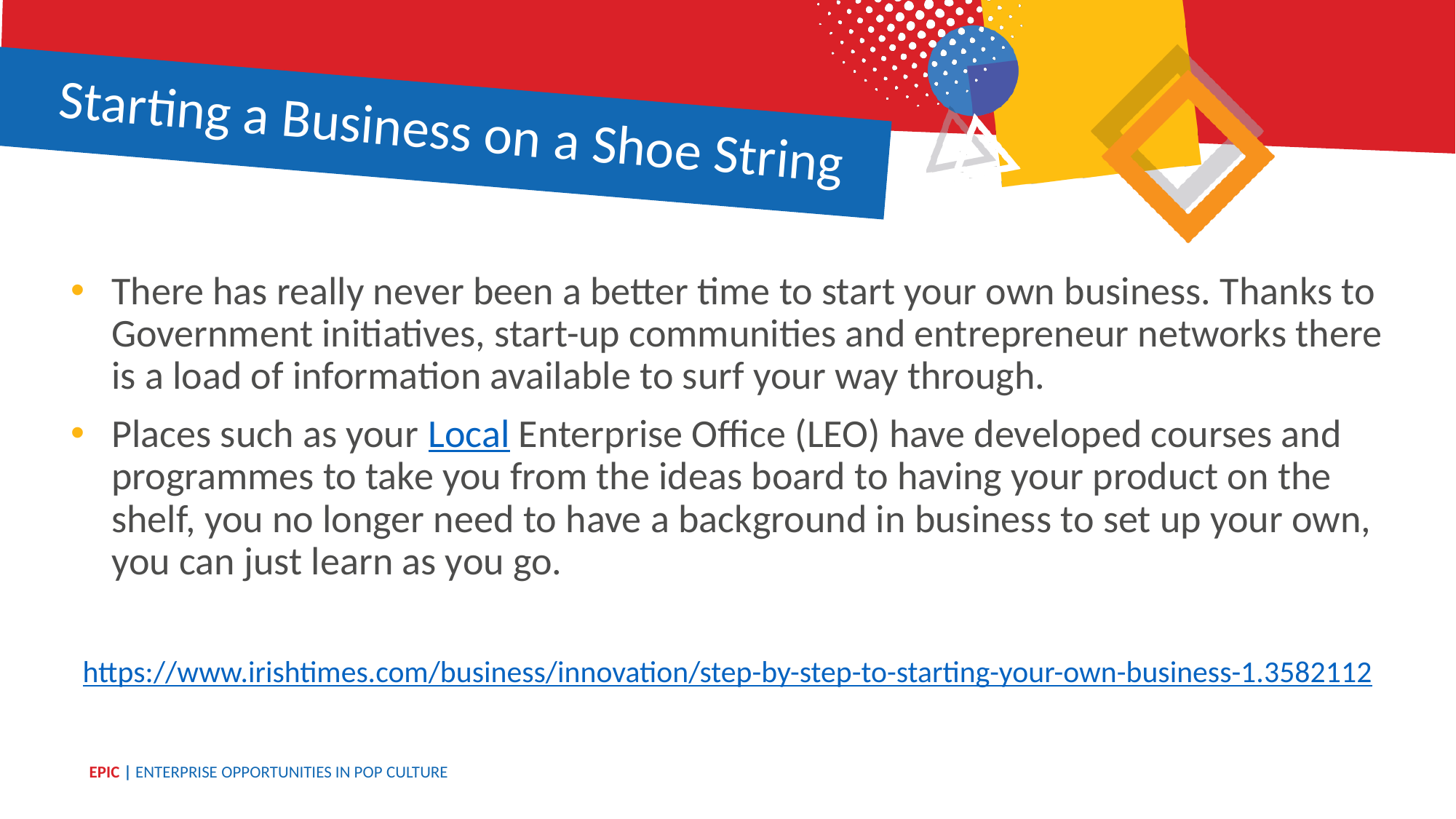

Starting a Business on a Shoe String
There has really never been a better time to start your own business. Thanks to Government initiatives, start-up communities and entrepreneur networks there is a load of information available to surf your way through.
Places such as your Local Enterprise Office (LEO) have developed courses and programmes to take you from the ideas board to having your product on the shelf, you no longer need to have a background in business to set up your own, you can just learn as you go.

https://www.irishtimes.com/business/innovation/step-by-step-to-starting-your-own-business-1.3582112